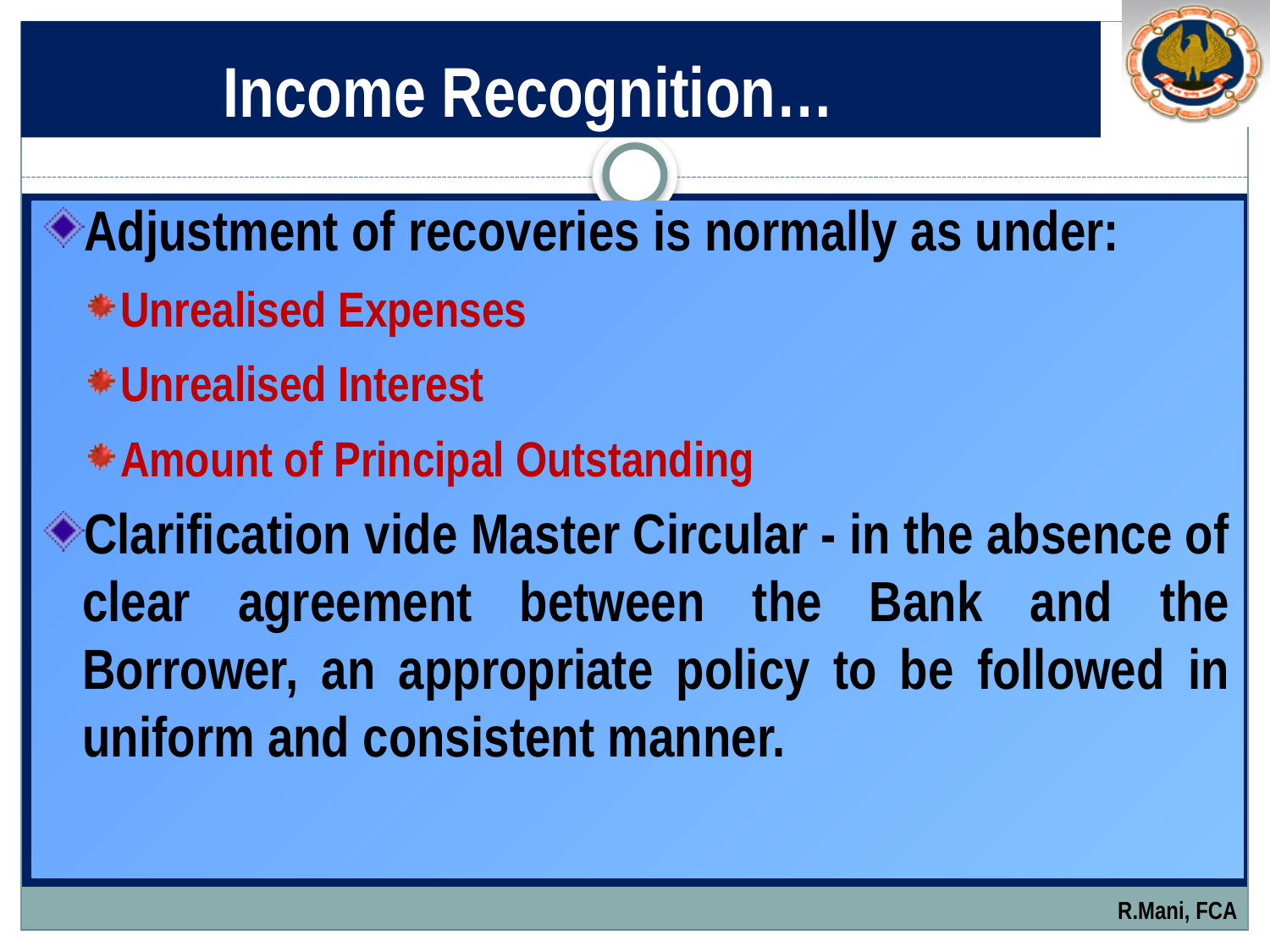

# Income Recognition…
Adjustment of recoveries is normally as under:
Unrealised Expenses
Unrealised Interest
Amount of Principal Outstanding
Clarification vide Master Circular - in the absence of clear agreement between the Bank and the Borrower, an appropriate policy to be followed in uniform and consistent manner.